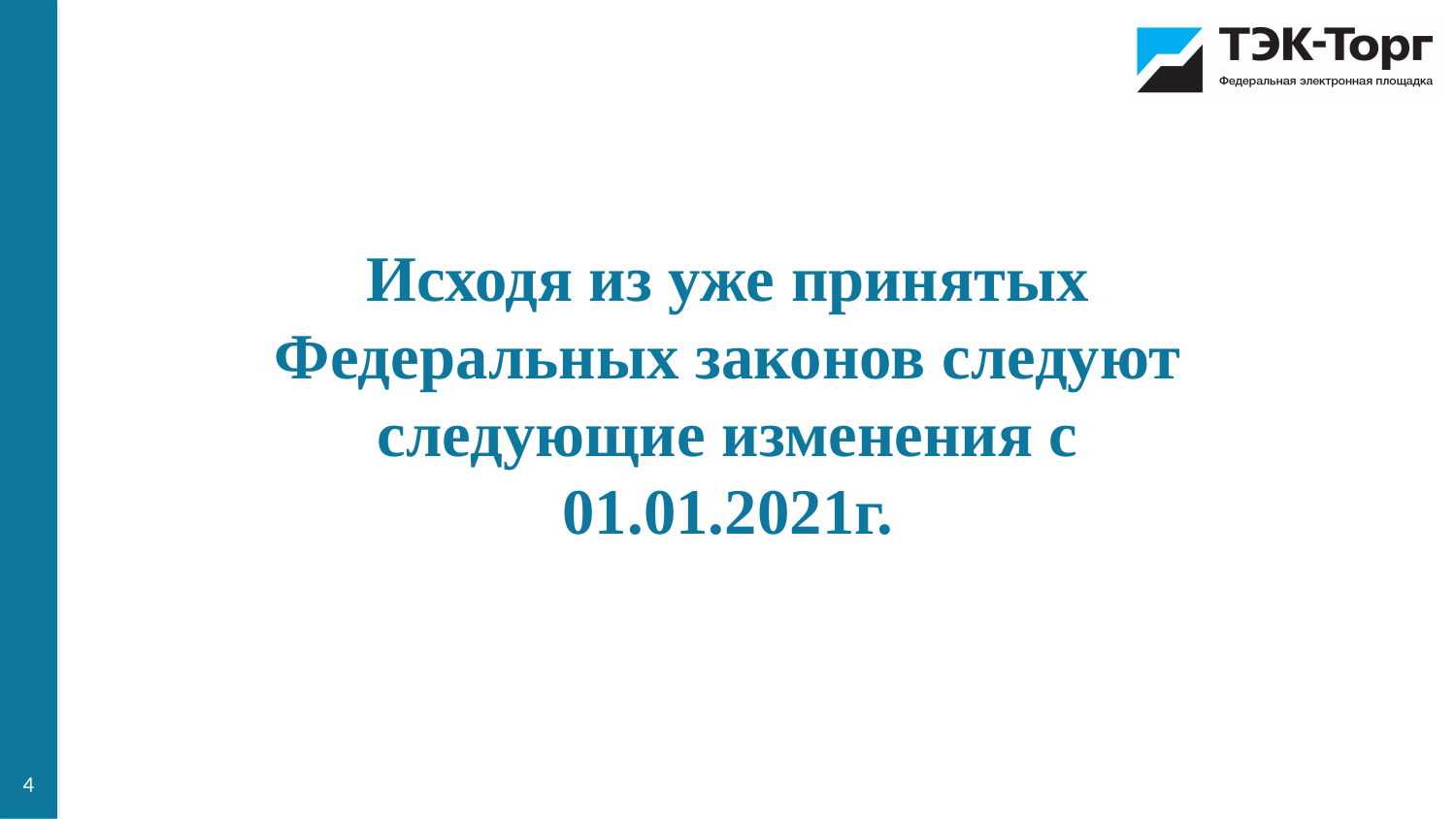

Исходя из уже принятых Федеральных законов следуют следующие изменения с 01.01.2021г.
4